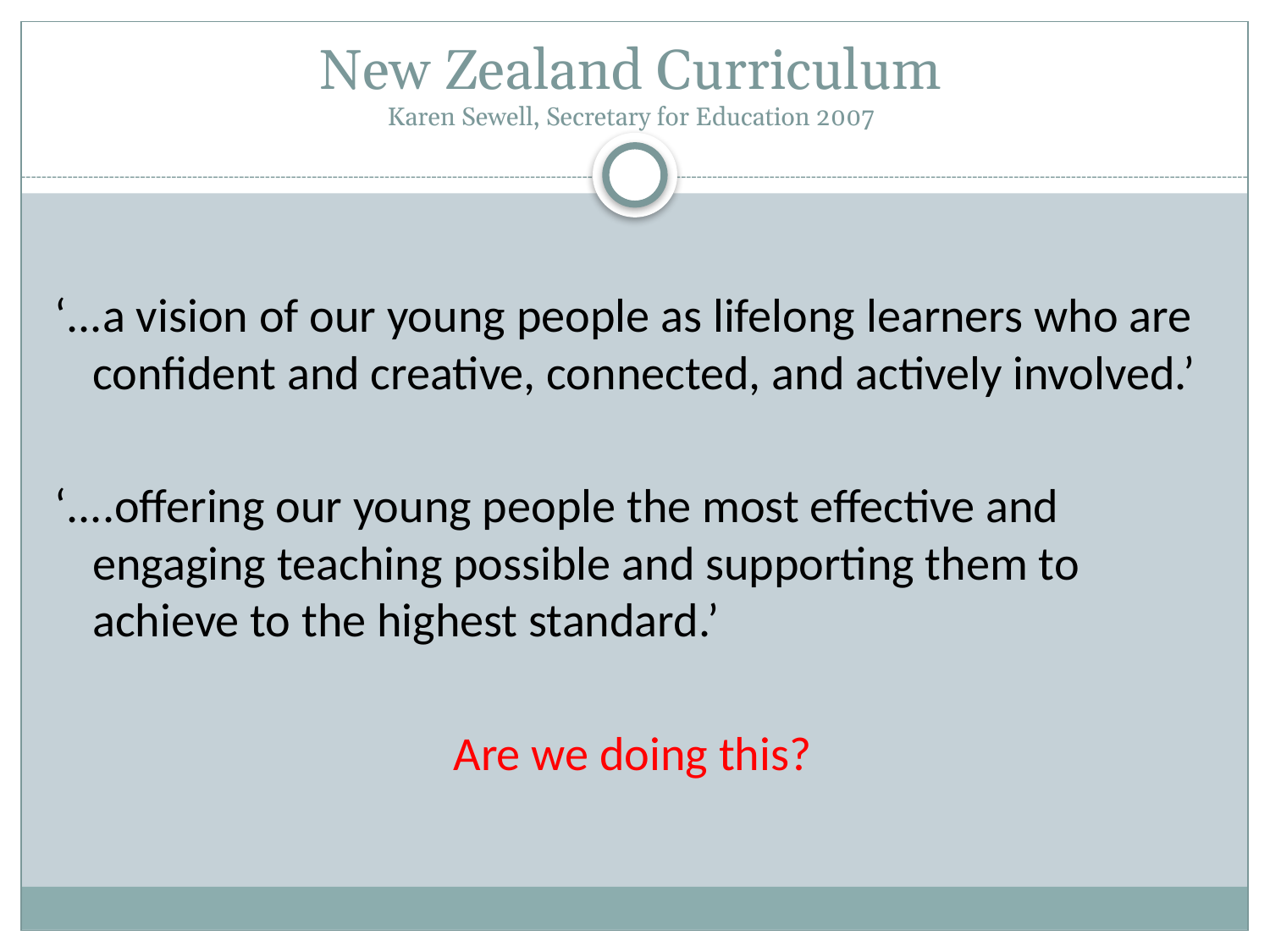

New Zealand Curriculum
Karen Sewell, Secretary for Education 2007
#

‘...a vision of our young people as lifelong learners who are confident and creative, connected, and actively involved.’

‘....offering our young people the most effective and engaging teaching possible and supporting them to achieve to the highest standard.’

Are we doing this?